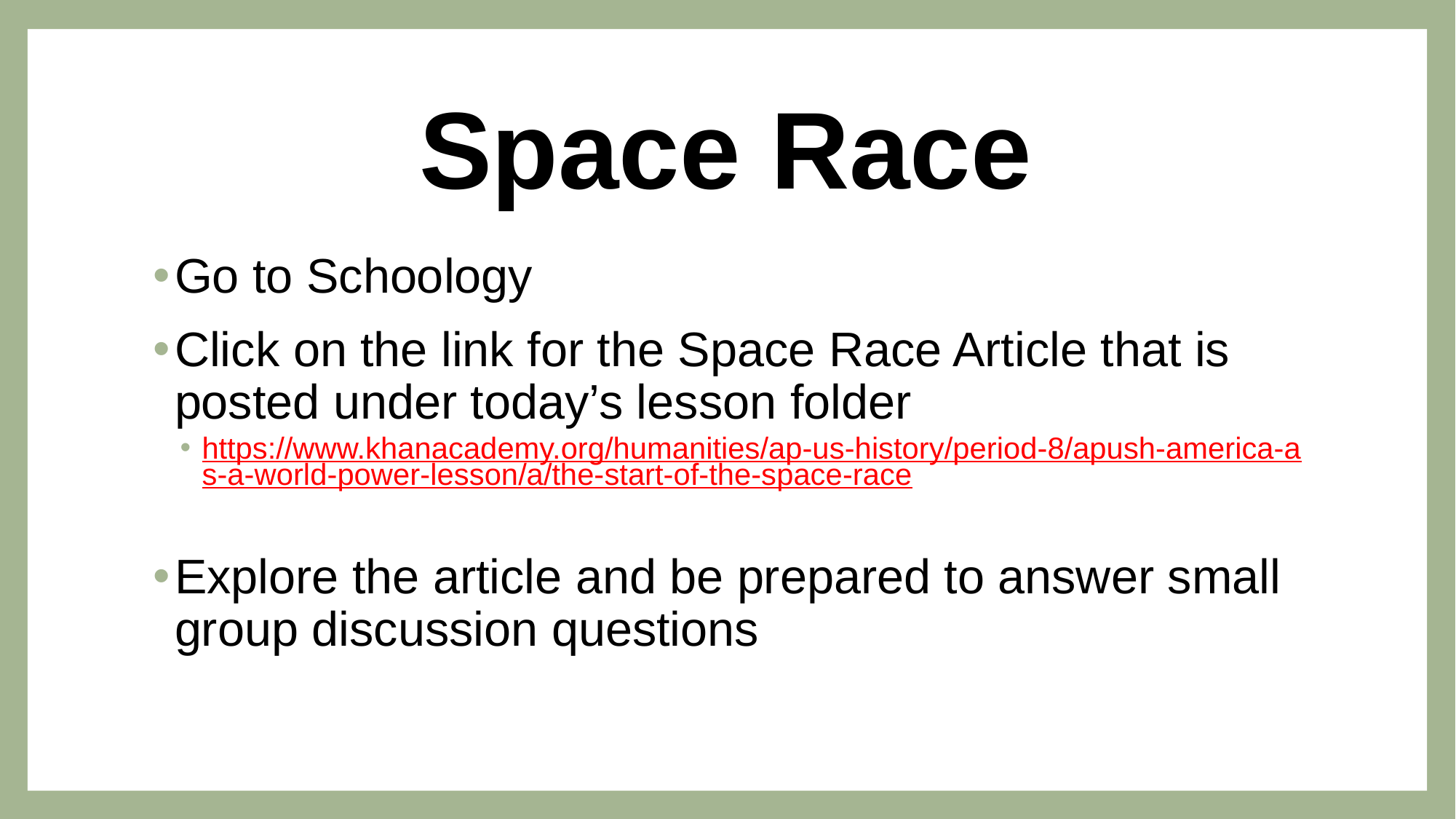

# Space Race
Go to Schoology
Click on the link for the Space Race Article that is posted under today’s lesson folder
https://www.khanacademy.org/humanities/ap-us-history/period-8/apush-america-as-a-world-power-lesson/a/the-start-of-the-space-race
Explore the article and be prepared to answer small group discussion questions